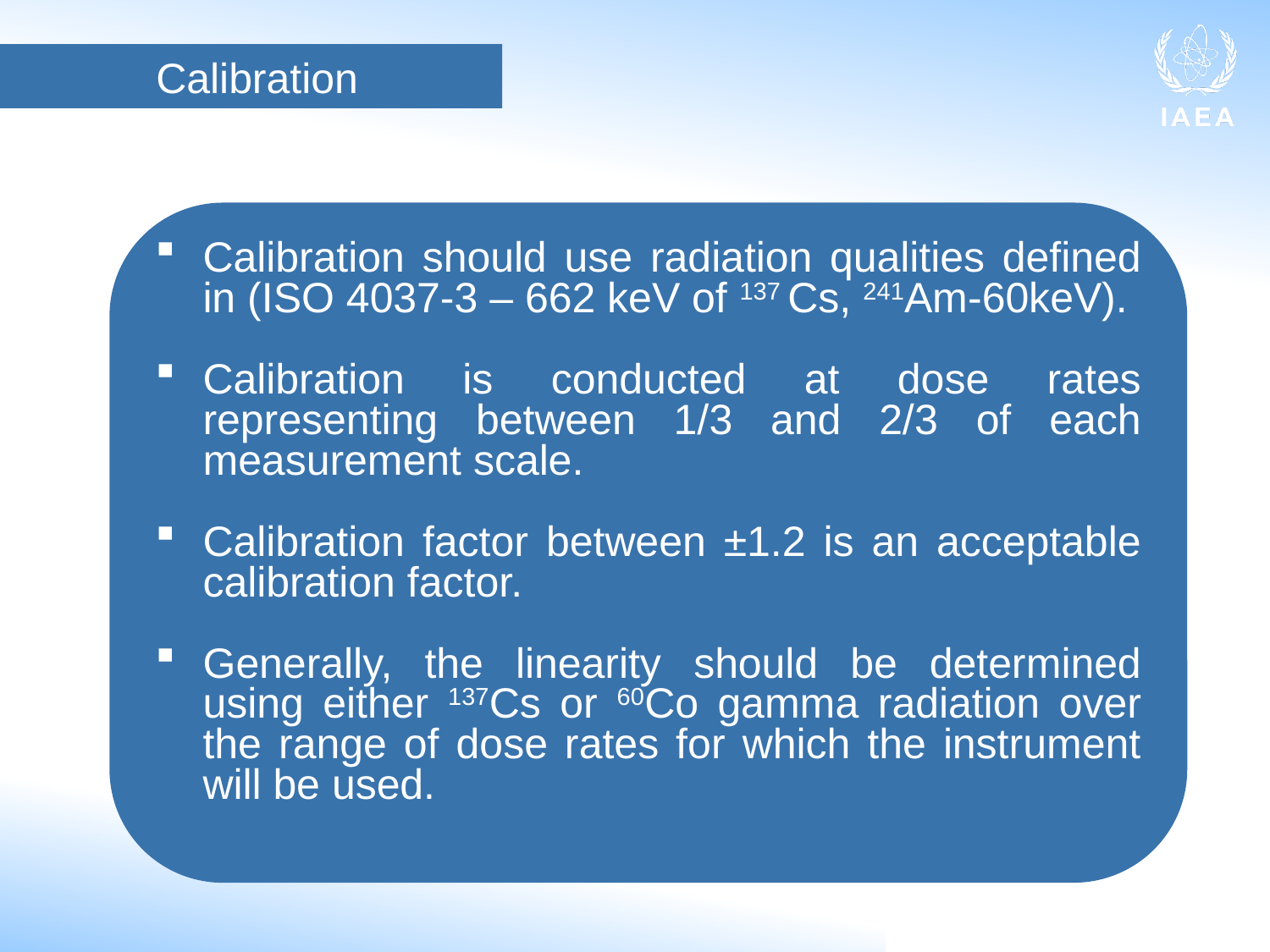

Calibration
Calibration should use radiation qualities defined in (ISO 4037-3 – 662 keV of 137 Cs, 241Am-60keV).

Calibration is conducted at dose rates representing between 1/3 and 2/3 of each measurement scale.

Calibration factor between ±1.2 is an acceptable calibration factor.

Generally, the linearity should be determined using either 137Cs or 60Co gamma radiation over the range of dose rates for which the instrument will be used.